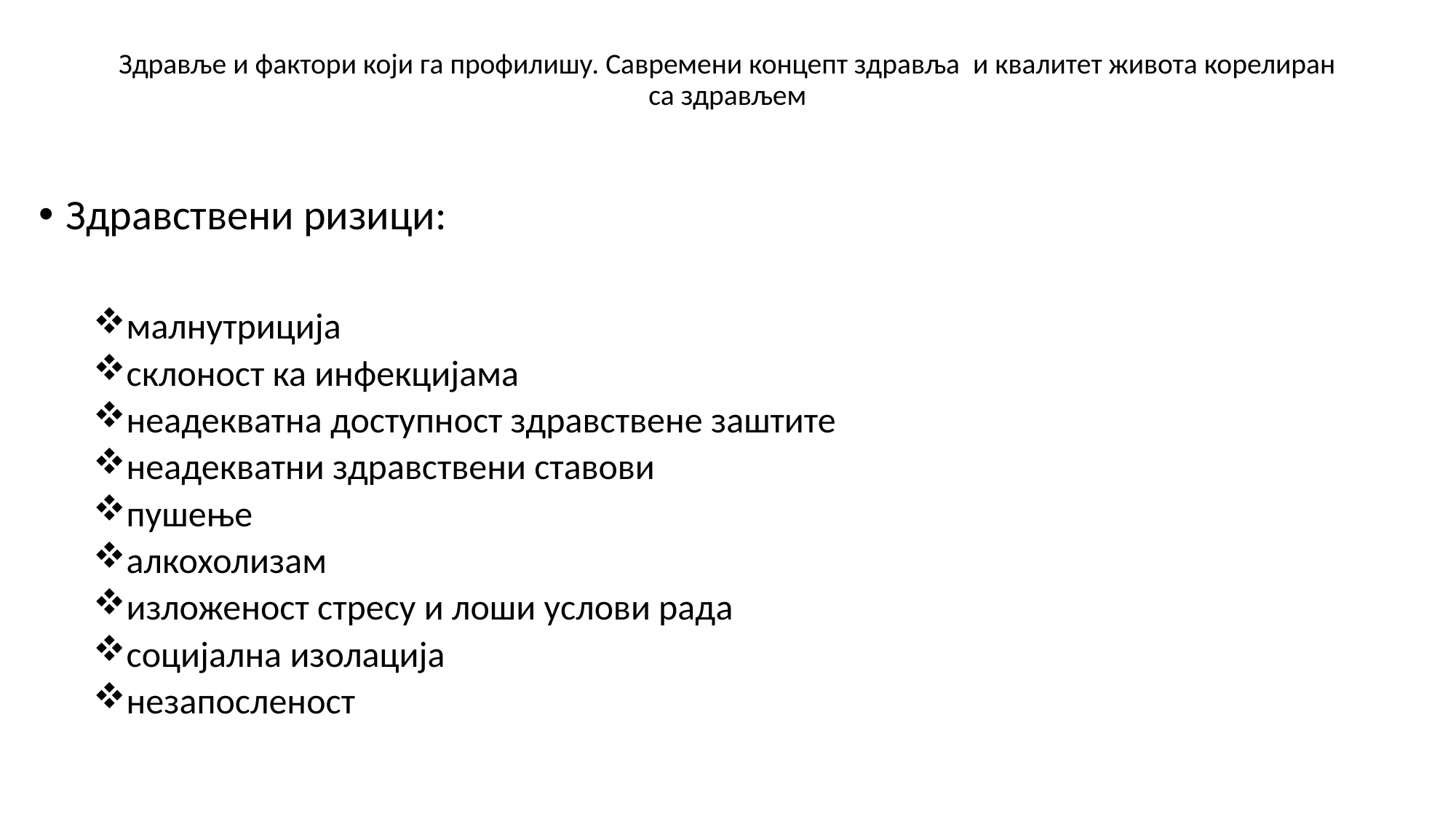

# Здравље и фактори који га профилишу. Савремени концепт здравља  и квалитет живота корелиран са здрављем
Здравствени ризици:

малнутриција
склоност ка инфекцијама
неадекватна доступност здравствене заштите
неадекватни здравствени ставови
пушење
алкохолизам
изложеност стресу и лоши услови рада
социјална изолација
незапосленост